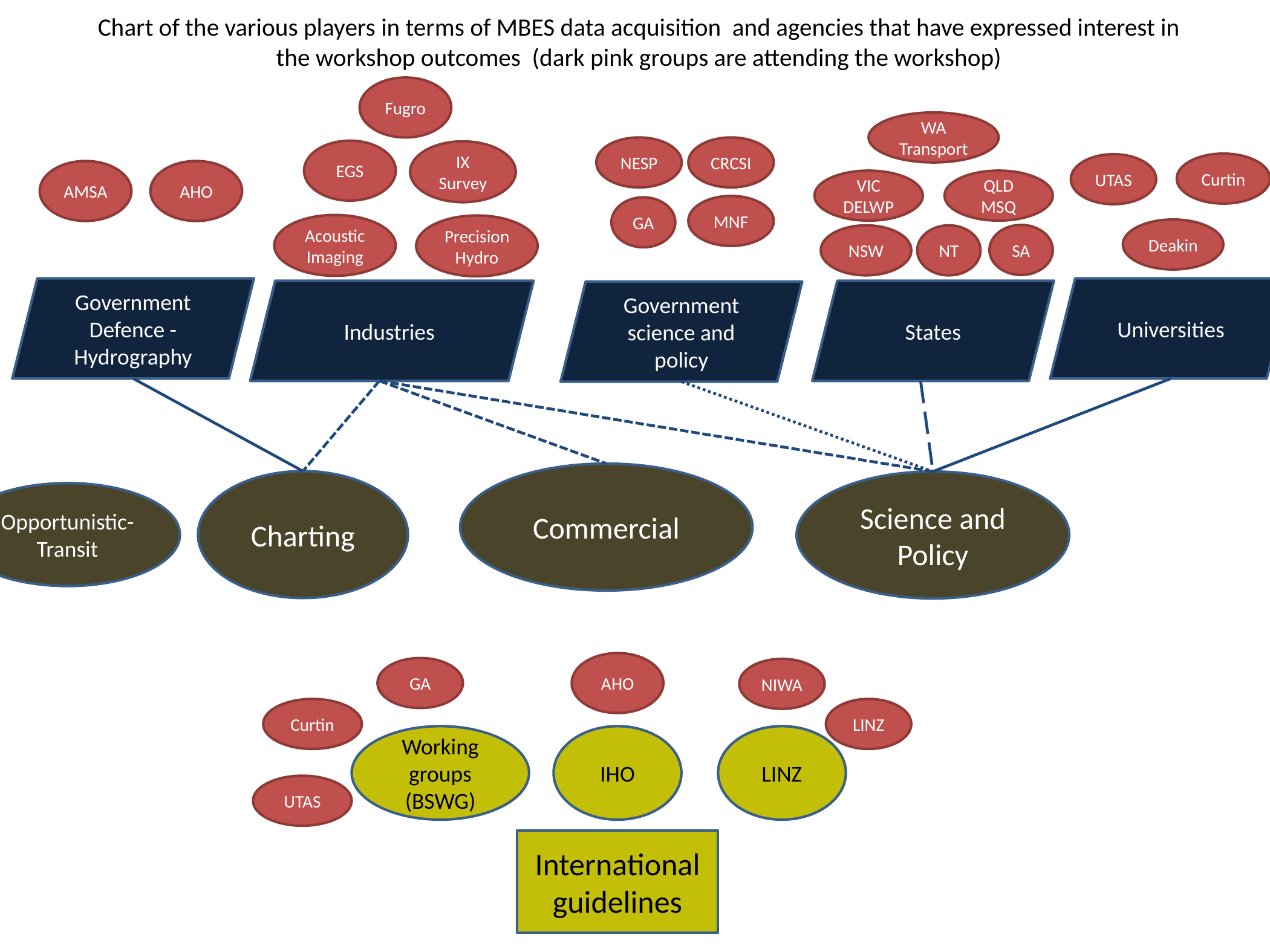

Chart of the various players in terms of MBES data acquisition  and agencies that have expressed interest in the workshop outcomes  (dark pink groups are attending the workshop)
Fugro
WA Transport
NESP
CRCSI
EGS
IX
Survey
Curtin
UTAS
AMSA
AHO
VIC DELWP
QLD MSQ
MNF
GA
Acoustic Imaging
Precision Hydro
Deakin
SA
NSW
NT
Universities
Government Defence - Hydrography
States
Industries
Government science and policy
Commercial
Charting
Science and Policy
Opportunistic-Transit
AHO
GA
NIWA
Curtin
LINZ
Working groups (BSWG)
IHO
LINZ
UTAS
International guidelines